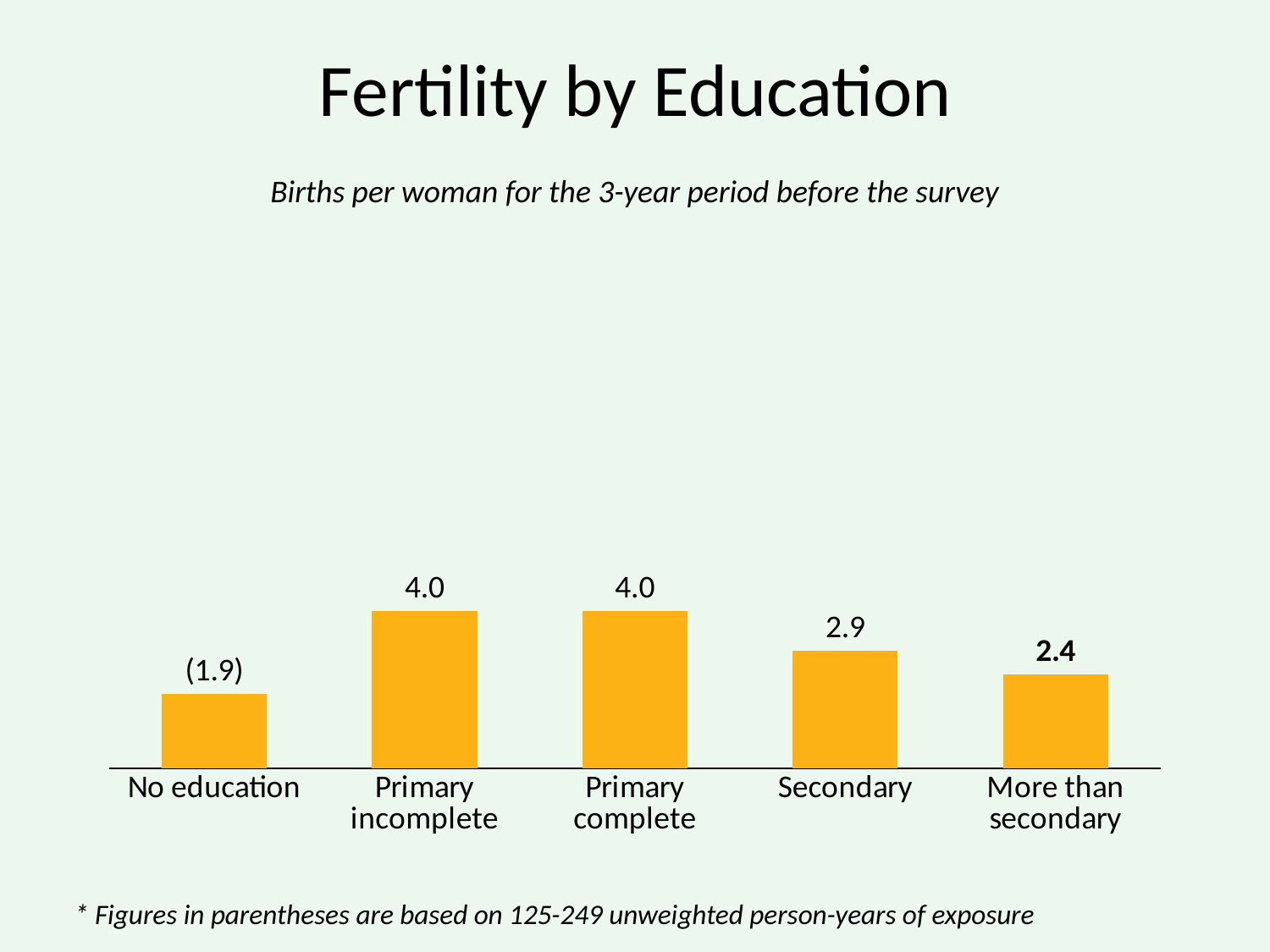

# Fertility by Education
Births per woman for the 3-year period before the survey

### Chart

| Category | Column1 |
|---|---|
| No education | 1.9 |
| Primary incomplete | 4.0 |
| Primary complete | 4.0 |
| Secondary | 3.0 |
| More than secondary | 2.4 |
* Figures in parentheses are based on 125-249 unweighted person-years of exposure